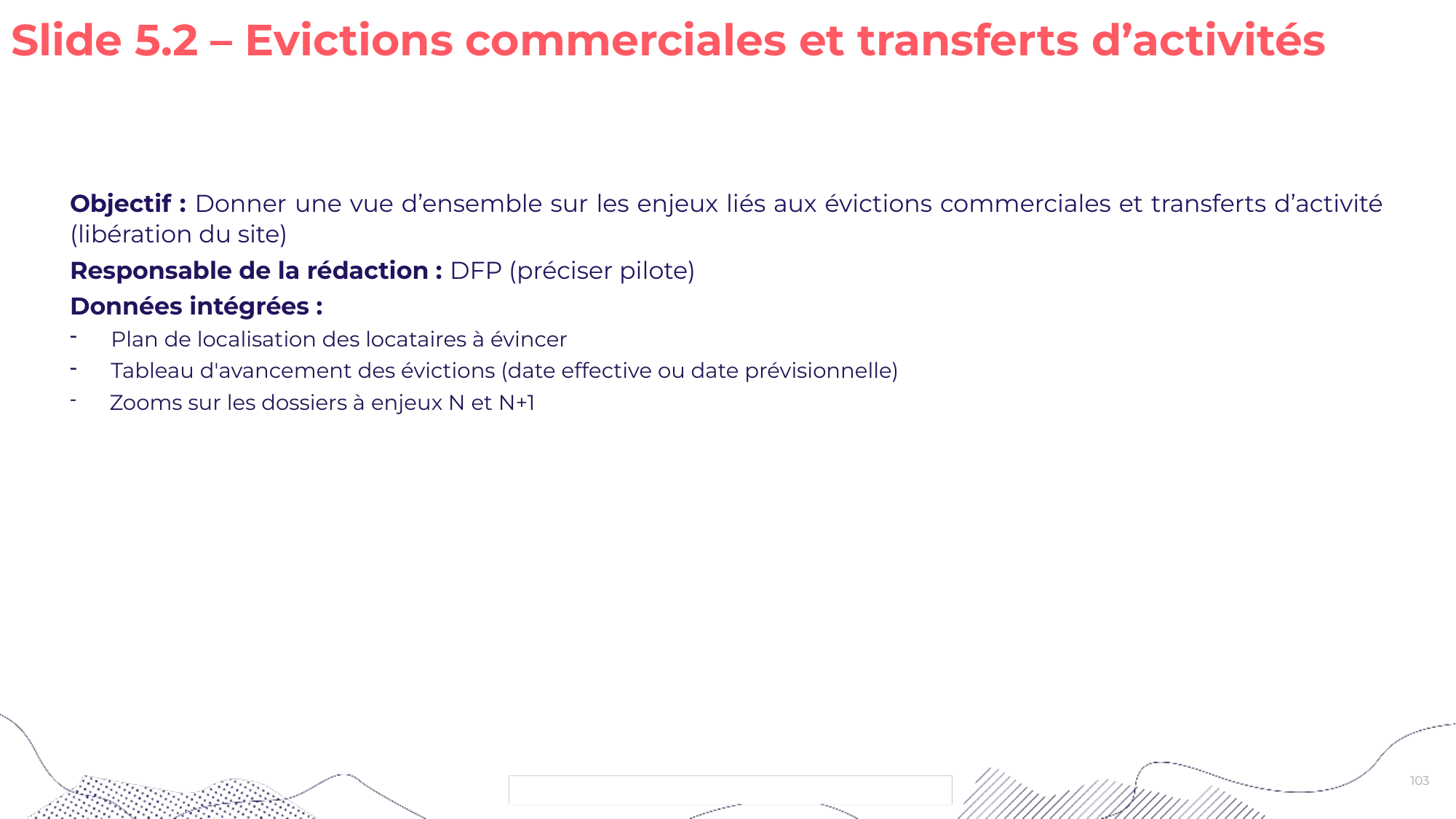

# Slide 5.2 – Evictions commerciales et transferts d’activités
Objectif : Donner une vue d’ensemble sur les enjeux liés aux évictions commerciales et transferts d’activité (libération du site)
Responsable de la rédaction : DFP (préciser pilote)
Données intégrées :
Plan de localisation des locataires à évincer
Tableau d'avancement des évictions (date effective ou date prévisionnelle)
 Zooms sur les dossiers à enjeux N et N+1

103